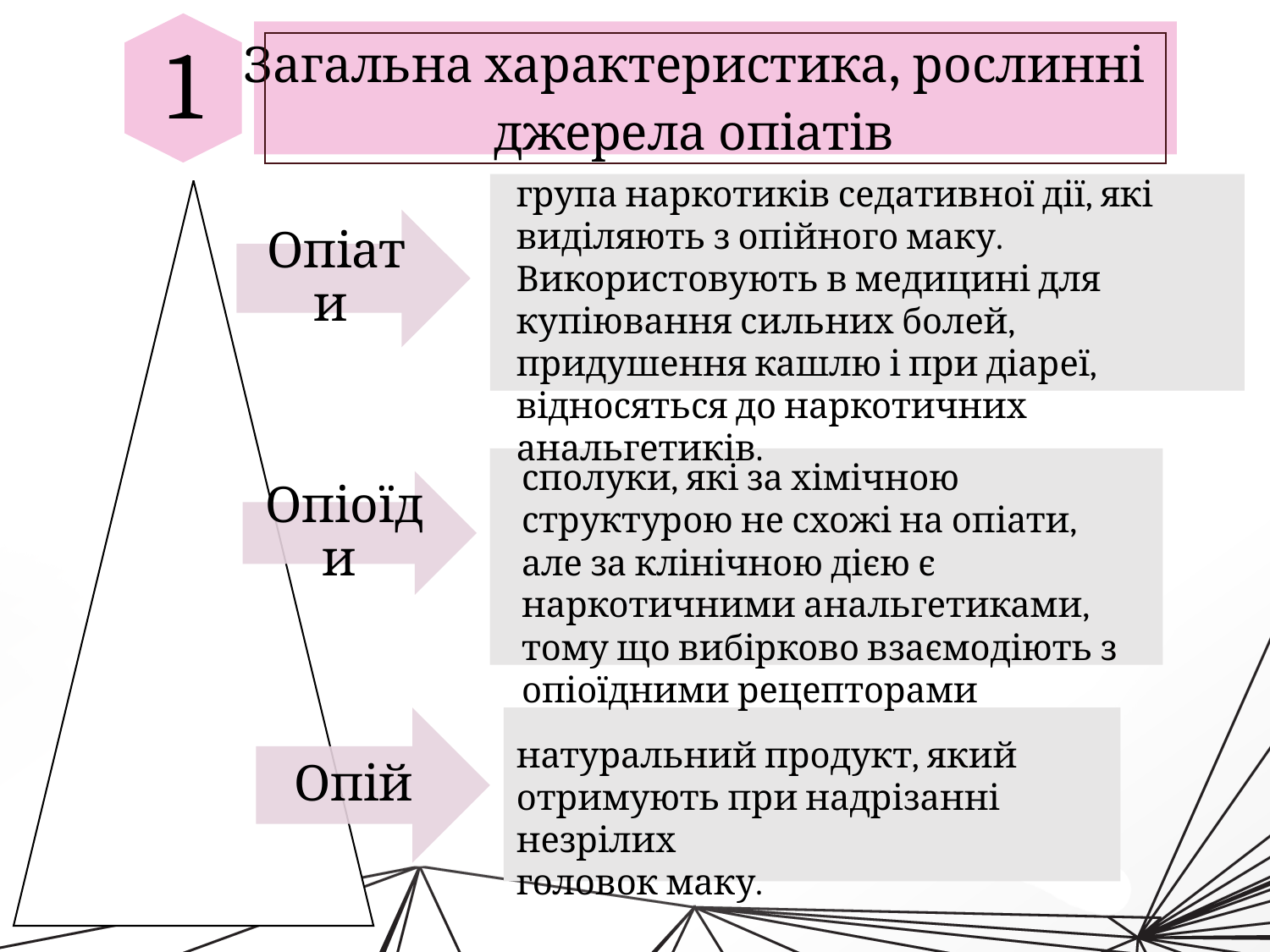

1
Загальна характеристика, рослинні джерела опіатів

група наркотиків седативної дії, які виділяють з опійного маку. Використовують в медицині для купіювання сильних болей, придушення кашлю і при діареї, відносяться до наркотичних анальгетиків.

Опіати
Опіоїди
Опій

сполуки, які за хімічною структурою не схожі на опіати, але за клінічною дією є наркотичними анальгетиками, тому що вибірково взаємодіють з опіоїдними рецепторами

натуральний продукт, який отримують при надрізанні незрілих
головок маку.